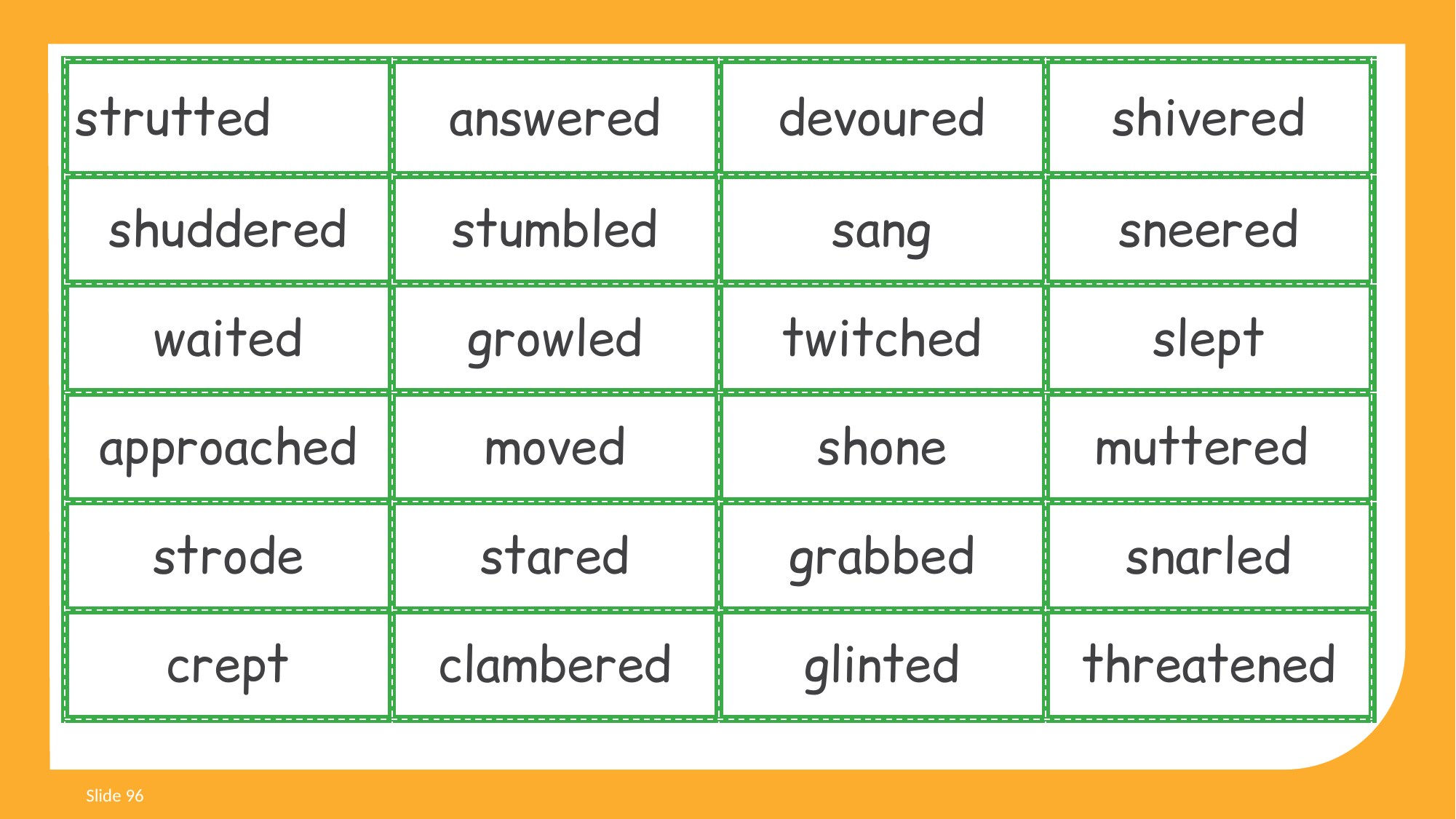

| strutted | answered | devoured | shivered |
| --- | --- | --- | --- |
| shuddered | stumbled | sang | sneered |
| waited | growled | twitched | slept |
| approached | moved | shone | muttered |
| strode | stared | grabbed | snarled |
| crept | clambered | glinted | threatened |
Slide 96